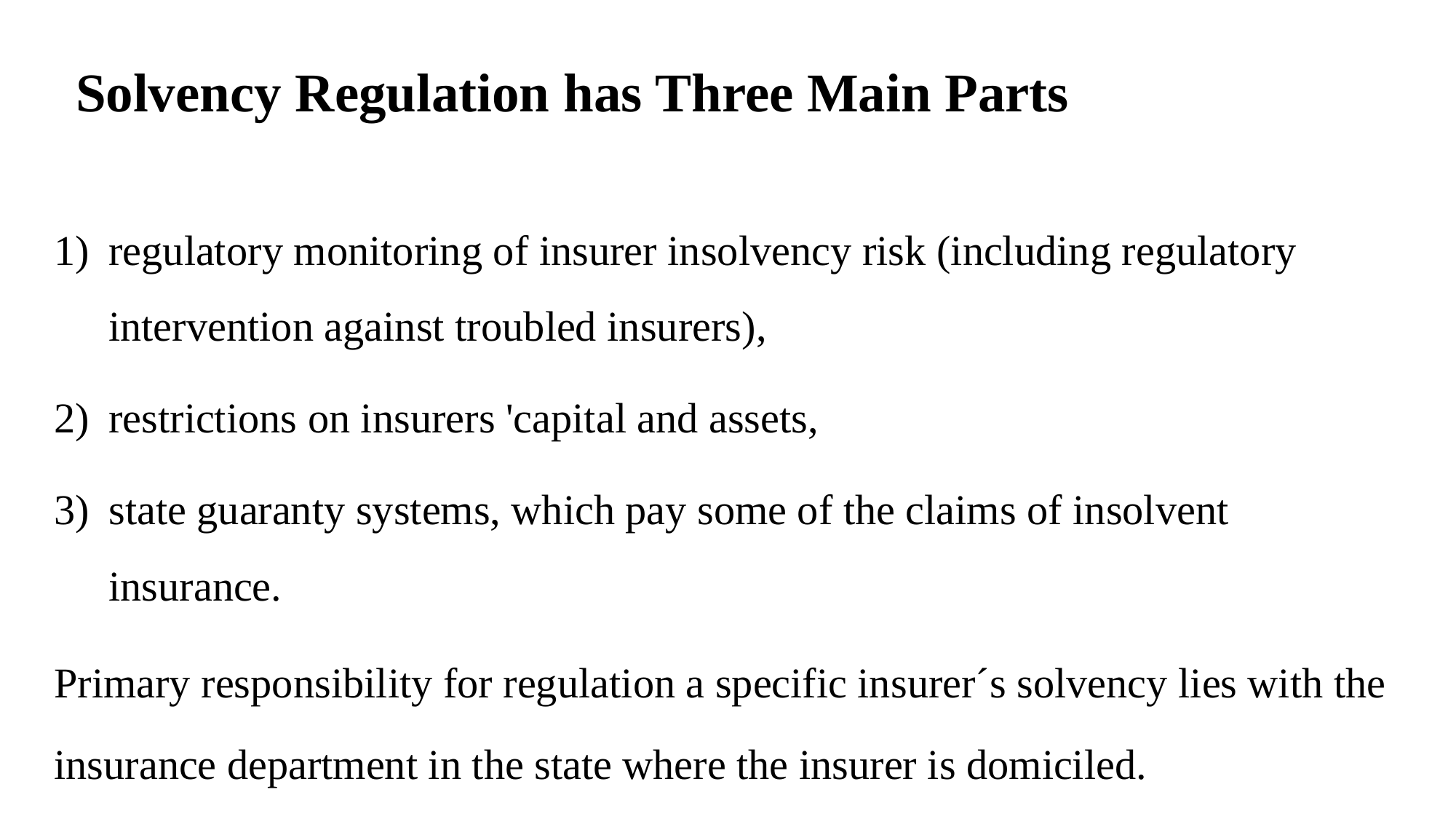

# Solvency Regulation has Three Main Parts
regulatory monitoring of insurer insolvency risk (including regulatory intervention against troubled insurers),
restrictions on insurers 'capital and assets,
state guaranty systems, which pay some of the claims of insolvent insurance.
Primary responsibility for regulation a specific insurer´s solvency lies with the insurance department in the state where the insurer is domiciled.